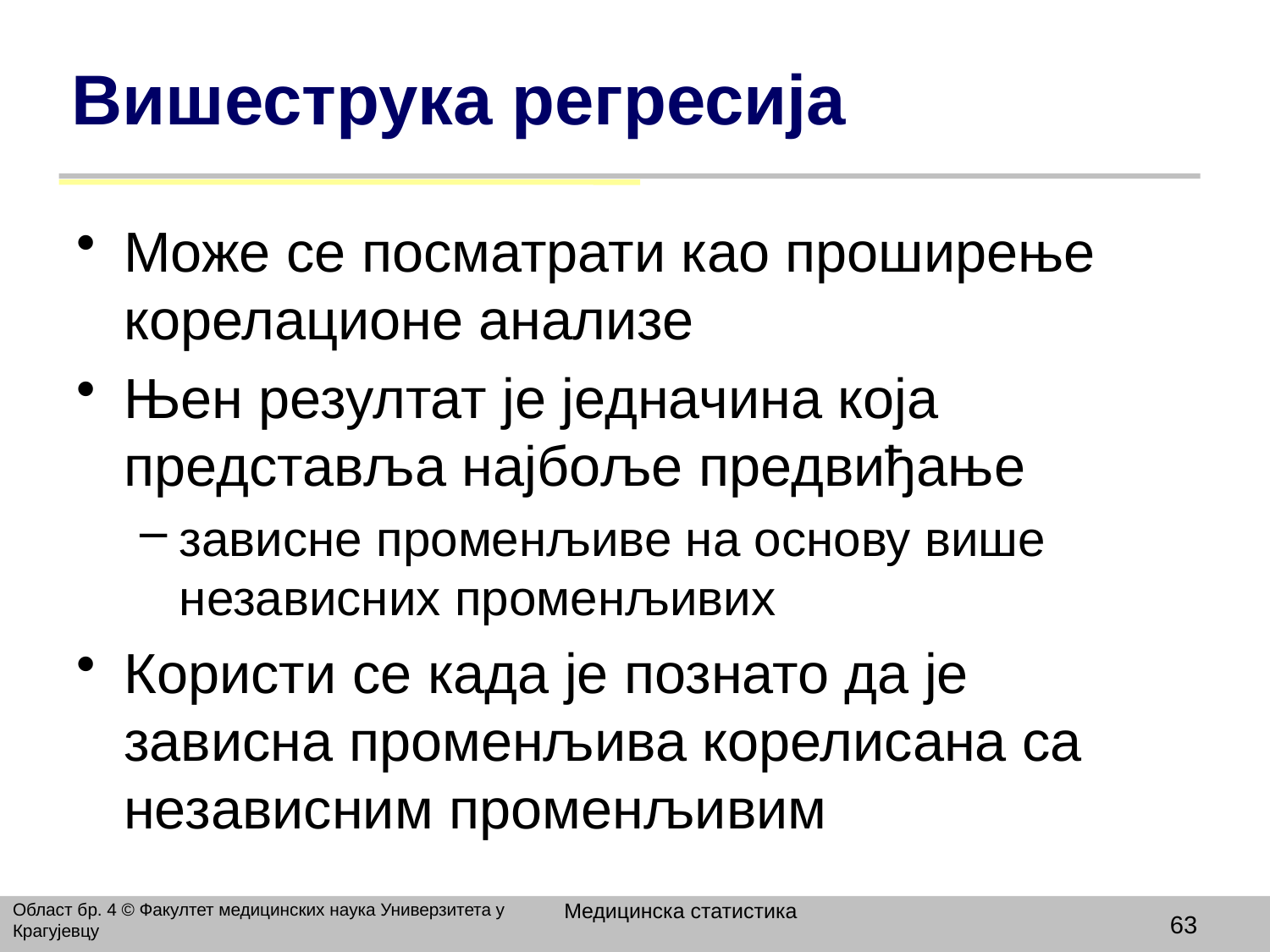

# Вишеструка регресија
Може се посматрати као проширење корелационе анализе
Њен резултат је једначина која представља најбоље предвиђање
зависне променљиве на основу више независних променљивих
Користи се када је познато да је зависна променљива корелисана са независним променљивим

Медицинска статистика
Област бр. 4 © Факултет медицинских наука Универзитета у Крагујевцу
63